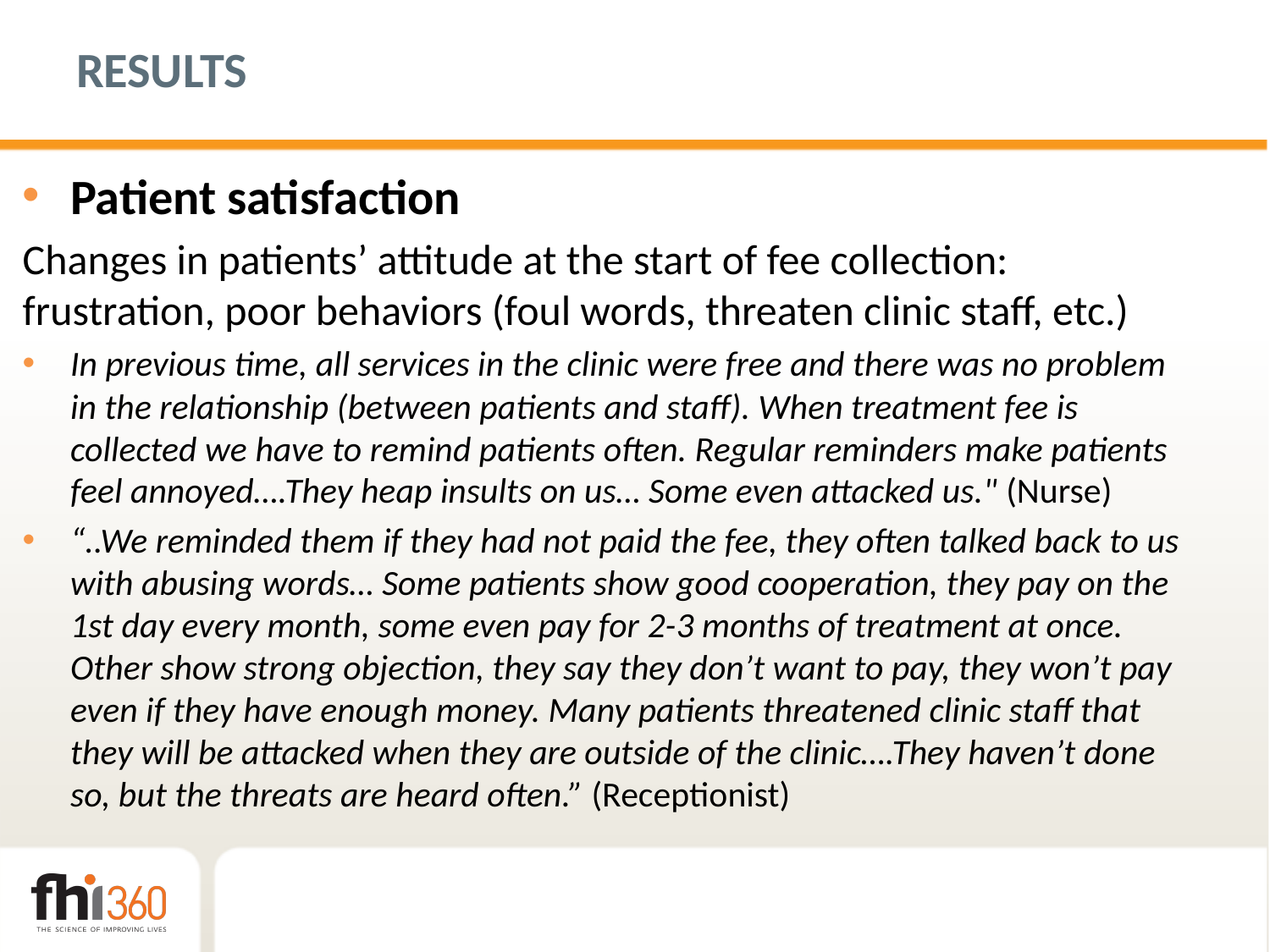

# RESULTS
Patient satisfaction
Changes in patients’ attitude at the start of fee collection: frustration, poor behaviors (foul words, threaten clinic staff, etc.)
In previous time, all services in the clinic were free and there was no problem in the relationship (between patients and staff). When treatment fee is collected we have to remind patients often. Regular reminders make patients feel annoyed….They heap insults on us… Some even attacked us." (Nurse)
“..We reminded them if they had not paid the fee, they often talked back to us with abusing words… Some patients show good cooperation, they pay on the 1st day every month, some even pay for 2-3 months of treatment at once. Other show strong objection, they say they don’t want to pay, they won’t pay even if they have enough money. Many patients threatened clinic staff that they will be attacked when they are outside of the clinic….They haven’t done so, but the threats are heard often.” (Receptionist)